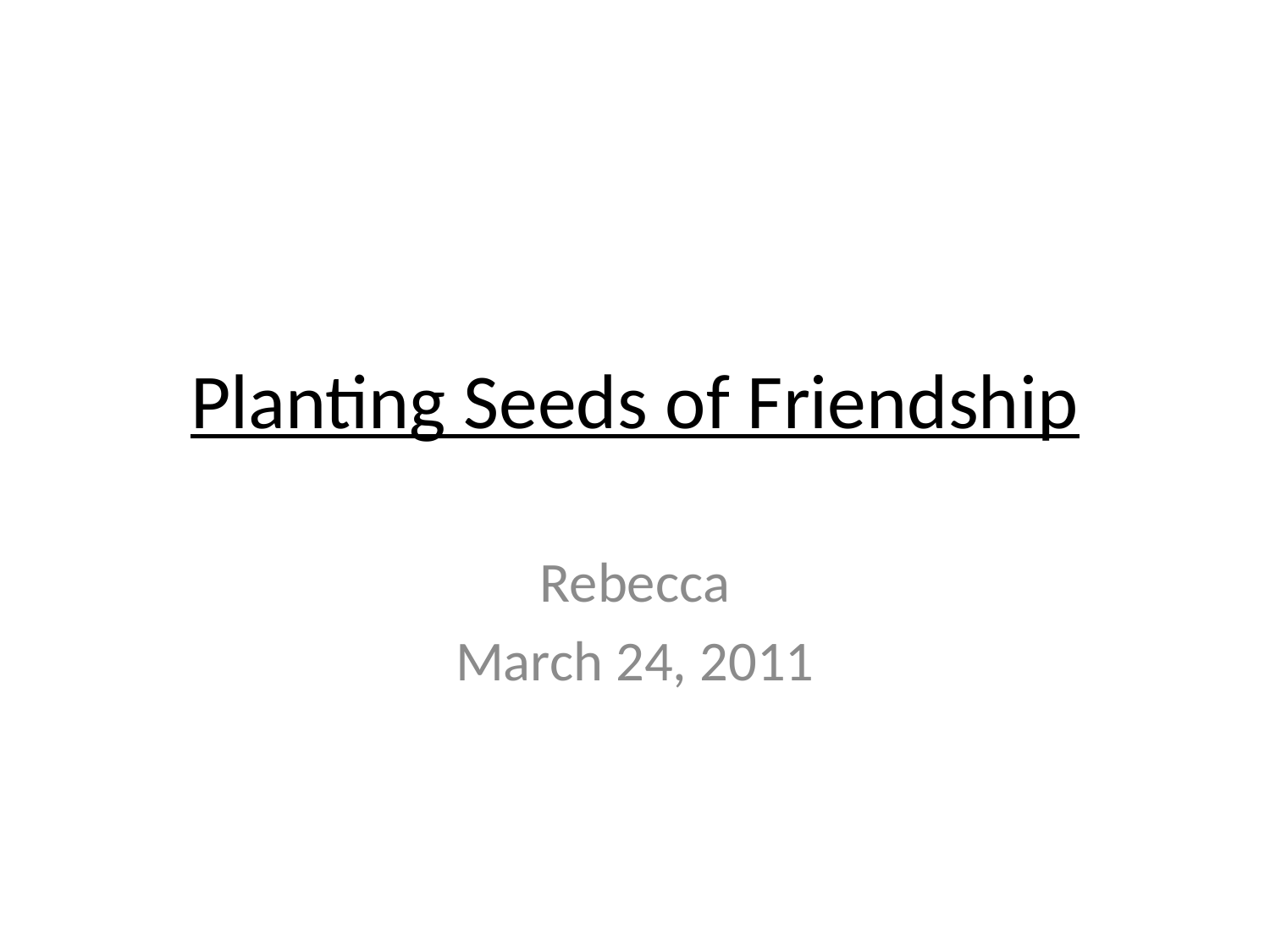

# Planting Seeds of Friendship
Rebecca
March 24, 2011